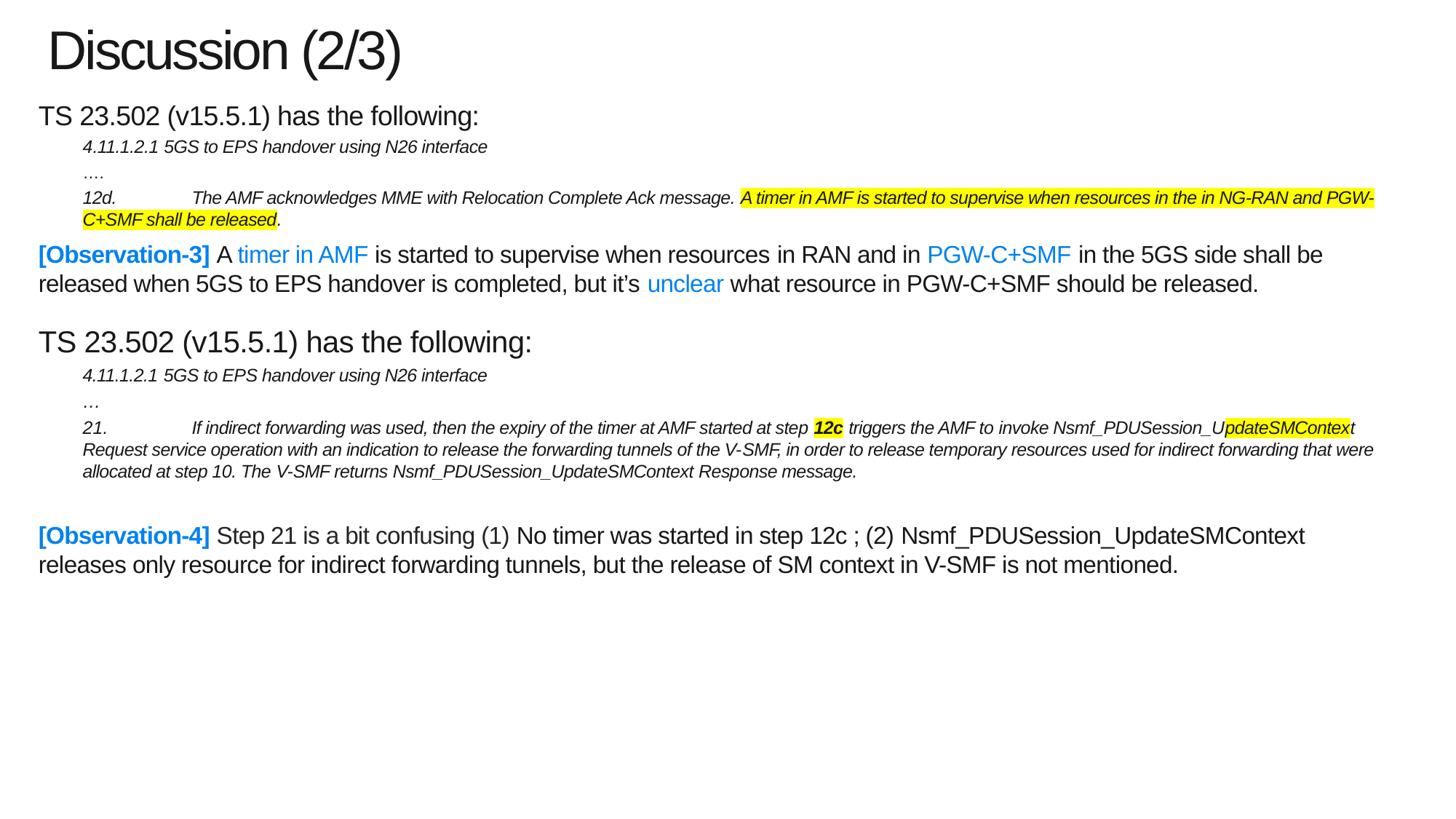

# Discussion (2/3)
TS 23.502 (v15.5.1) has the following:
4.11.1.2.1 5GS to EPS handover using N26 interface
….
12d.	The AMF acknowledges MME with Relocation Complete Ack message. A timer in AMF is started to supervise when resources in the in NG-RAN and PGW-C+SMF shall be released.
[Observation-3] A timer in AMF is started to supervise when resources in RAN and in PGW-C+SMF in the 5GS side shall be released when 5GS to EPS handover is completed, but it’s unclear what resource in PGW-C+SMF should be released.

TS 23.502 (v15.5.1) has the following:
4.11.1.2.1 5GS to EPS handover using N26 interface
…
21.	If indirect forwarding was used, then the expiry of the timer at AMF started at step 12c triggers the AMF to invoke Nsmf_PDUSession_UpdateSMContext Request service operation with an indication to release the forwarding tunnels of the V-SMF, in order to release temporary resources used for indirect forwarding that were allocated at step 10. The V-SMF returns Nsmf_PDUSession_UpdateSMContext Response message.

[Observation-4] Step 21 is a bit confusing (1) No timer was started in step 12c ; (2) Nsmf_PDUSession_UpdateSMContext releases only resource for indirect forwarding tunnels, but the release of SM context in V-SMF is not mentioned.